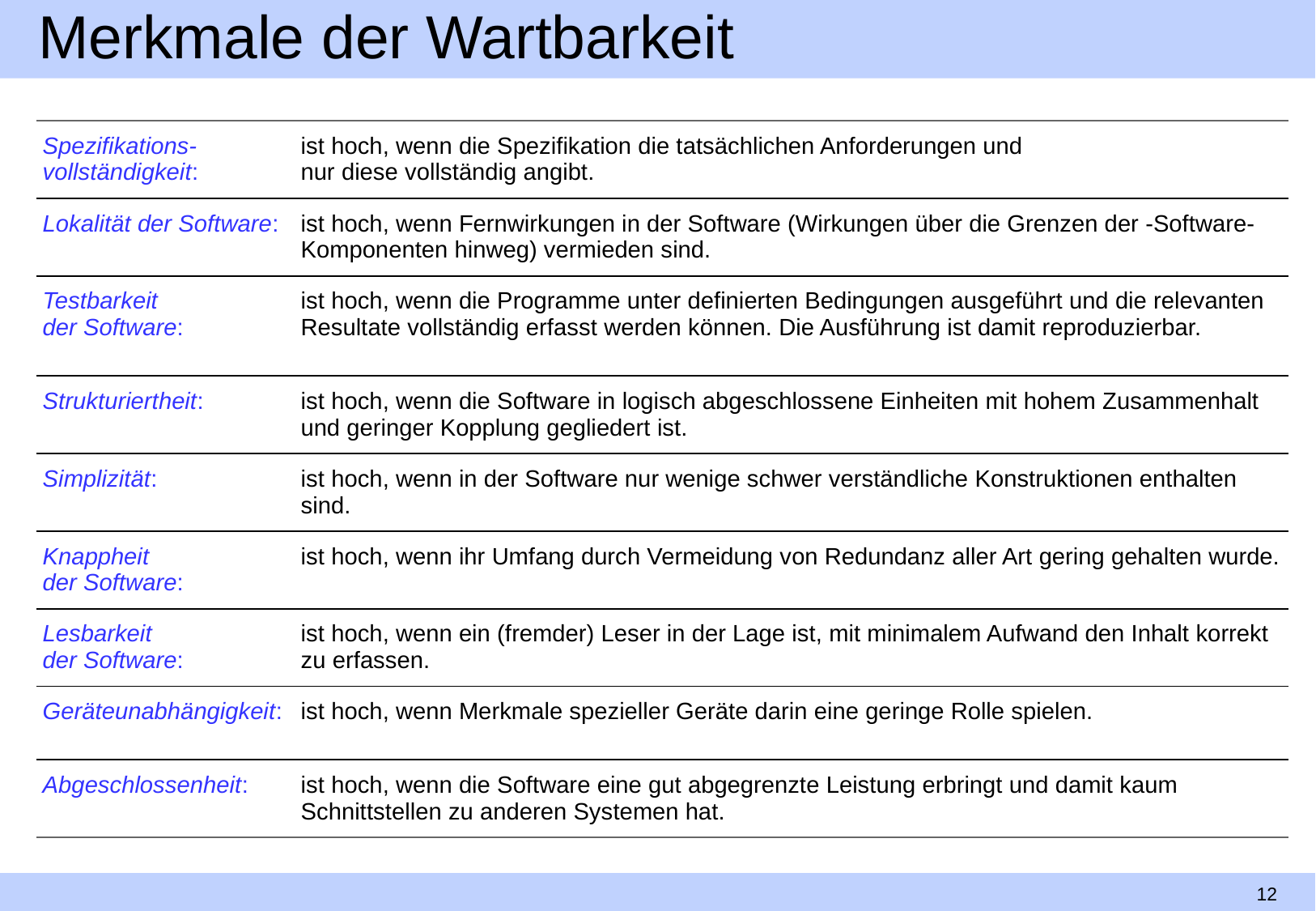

# Merkmale der Wartbarkeit
| Spezifikations-vollständigkeit: | ist hoch, wenn die Spezifikation die tatsächlichen Anforderungen und nur diese vollständig angibt. |
| --- | --- |
| Lokalität der Software: | ist hoch, wenn Fernwirkungen in der Software (Wirkungen über die Grenzen der -Software-Komponenten hinweg) vermieden sind. |
| Testbarkeit der Software: | ist hoch, wenn die Programme unter definierten Bedingungen ausgeführt und die relevanten Resultate vollständig erfasst werden können. Die Ausführung ist damit reproduzierbar. |
| Strukturiertheit: | ist hoch, wenn die Software in logisch abgeschlossene Einheiten mit hohem Zusammenhalt und geringer Kopplung gegliedert ist. |
| Simplizität: | ist hoch, wenn in der Software nur wenige schwer verständliche Konstruktionen enthalten sind. |
| Knappheit der Software: | ist hoch, wenn ihr Umfang durch Vermeidung von Redundanz aller Art gering gehalten wurde. |
| Lesbarkeit der Software: | ist hoch, wenn ein (fremder) Leser in der Lage ist, mit minimalem Aufwand den Inhalt korrekt zu erfassen. |
| Geräteunabhängigkeit: | ist hoch, wenn Merkmale spezieller Geräte darin eine geringe Rolle spielen. |
| Abgeschlossenheit: | ist hoch, wenn die Software eine gut abgegrenzte Leistung erbringt und damit kaum Schnittstellen zu anderen Systemen hat. |
12